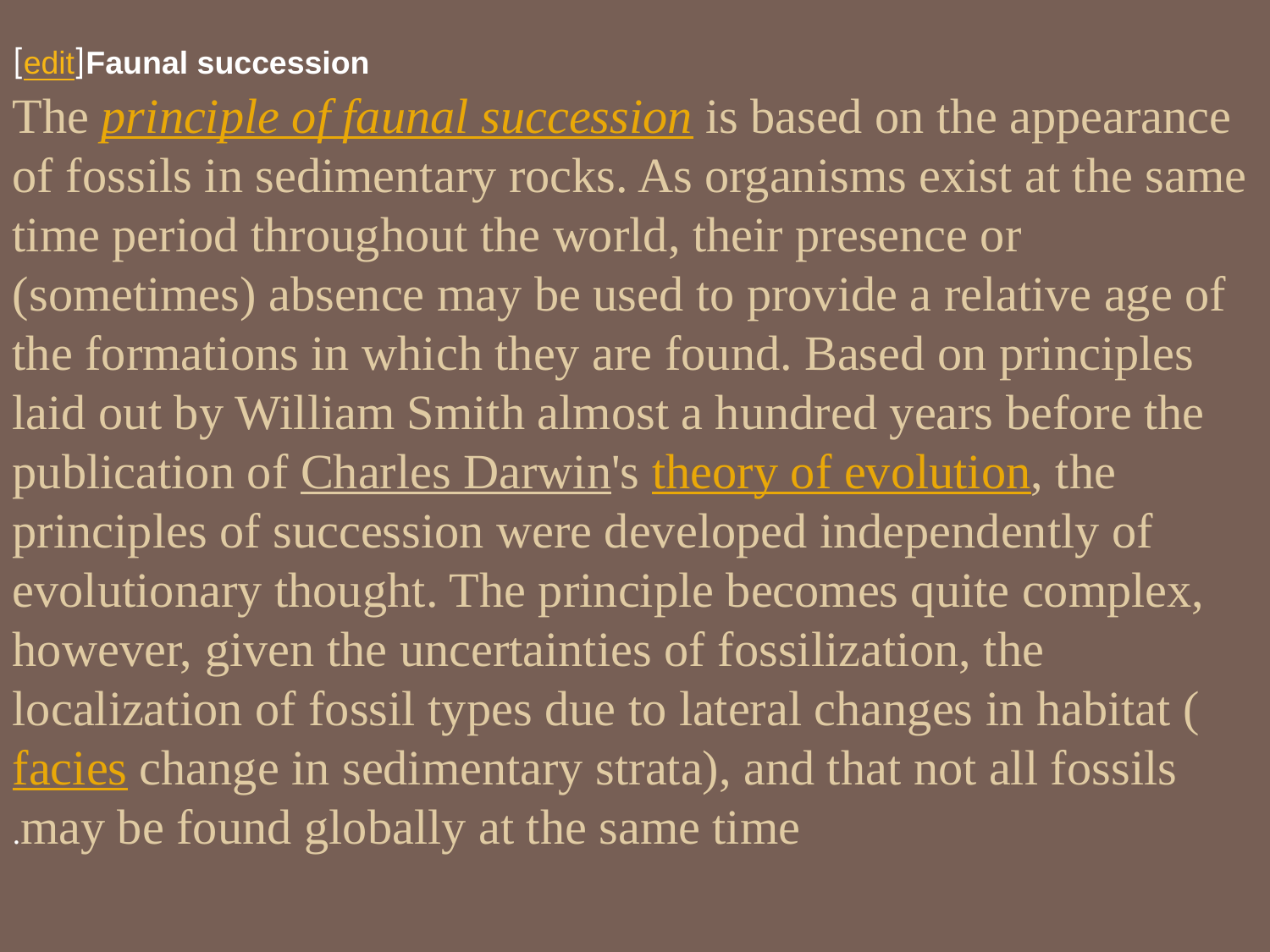

Faunal succession[edit]
The principle of faunal succession is based on the appearance of fossils in sedimentary rocks. As organisms exist at the same time period throughout the world, their presence or (sometimes) absence may be used to provide a relative age of the formations in which they are found. Based on principles laid out by William Smith almost a hundred years before the publication of Charles Darwin's theory of evolution, the principles of succession were developed independently of evolutionary thought. The principle becomes quite complex, however, given the uncertainties of fossilization, the localization of fossil types due to lateral changes in habitat (facies change in sedimentary strata), and that not all fossils may be found globally at the same time.